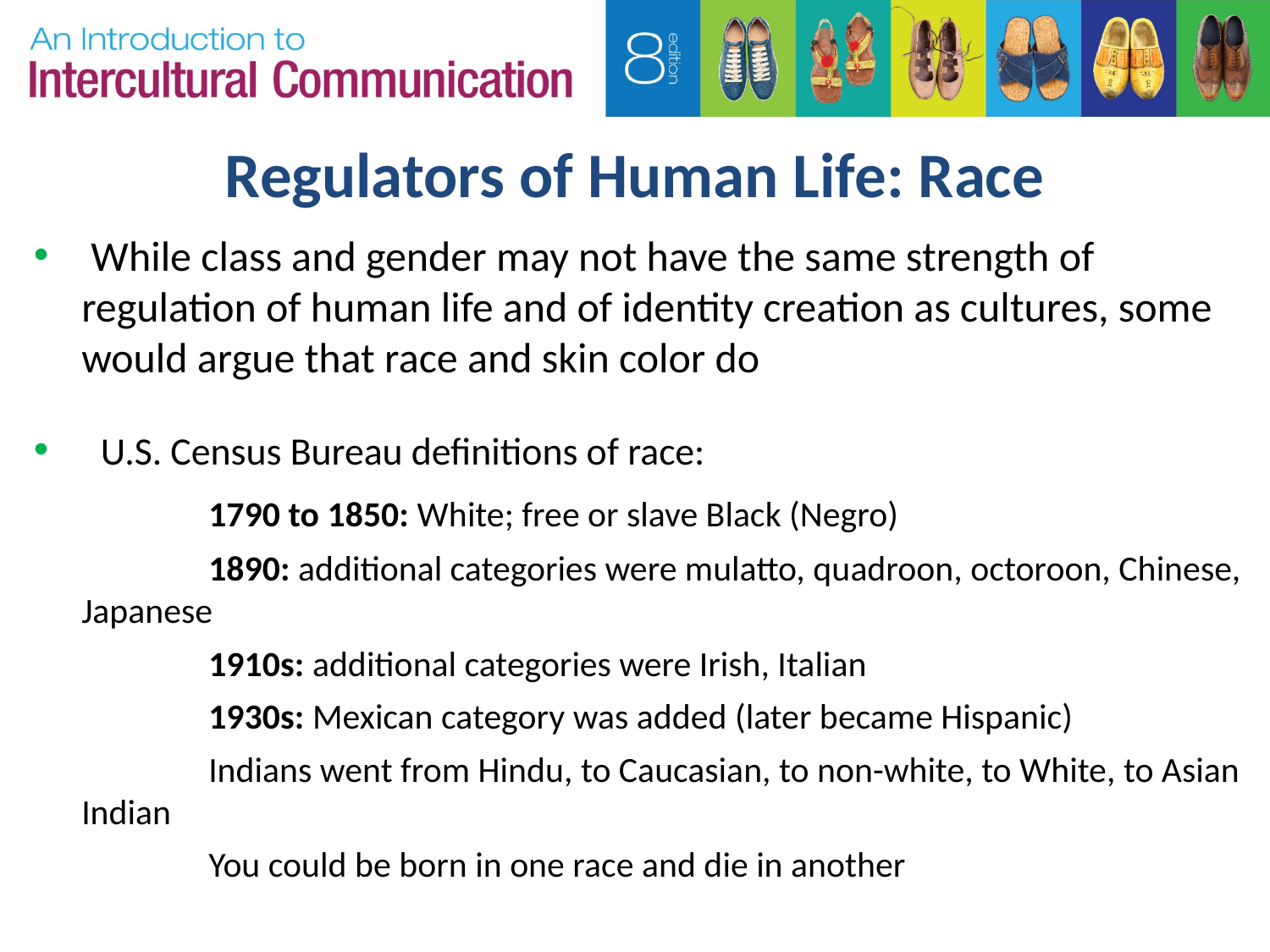

# Regulators of Human Life: Race
 While class and gender may not have the same strength of regulation of human life and of identity creation as cultures, some would argue that race and skin color do

  U.S. Census Bureau definitions of race:
		1790 to 1850: White; free or slave Black (Negro)
		1890: additional categories were mulatto, quadroon, octoroon, Chinese, Japanese
		1910s: additional categories were Irish, Italian
		1930s: Mexican category was added (later became Hispanic)
		Indians went from Hindu, to Caucasian, to non-white, to White, to Asian Indian
		You could be born in one race and die in another